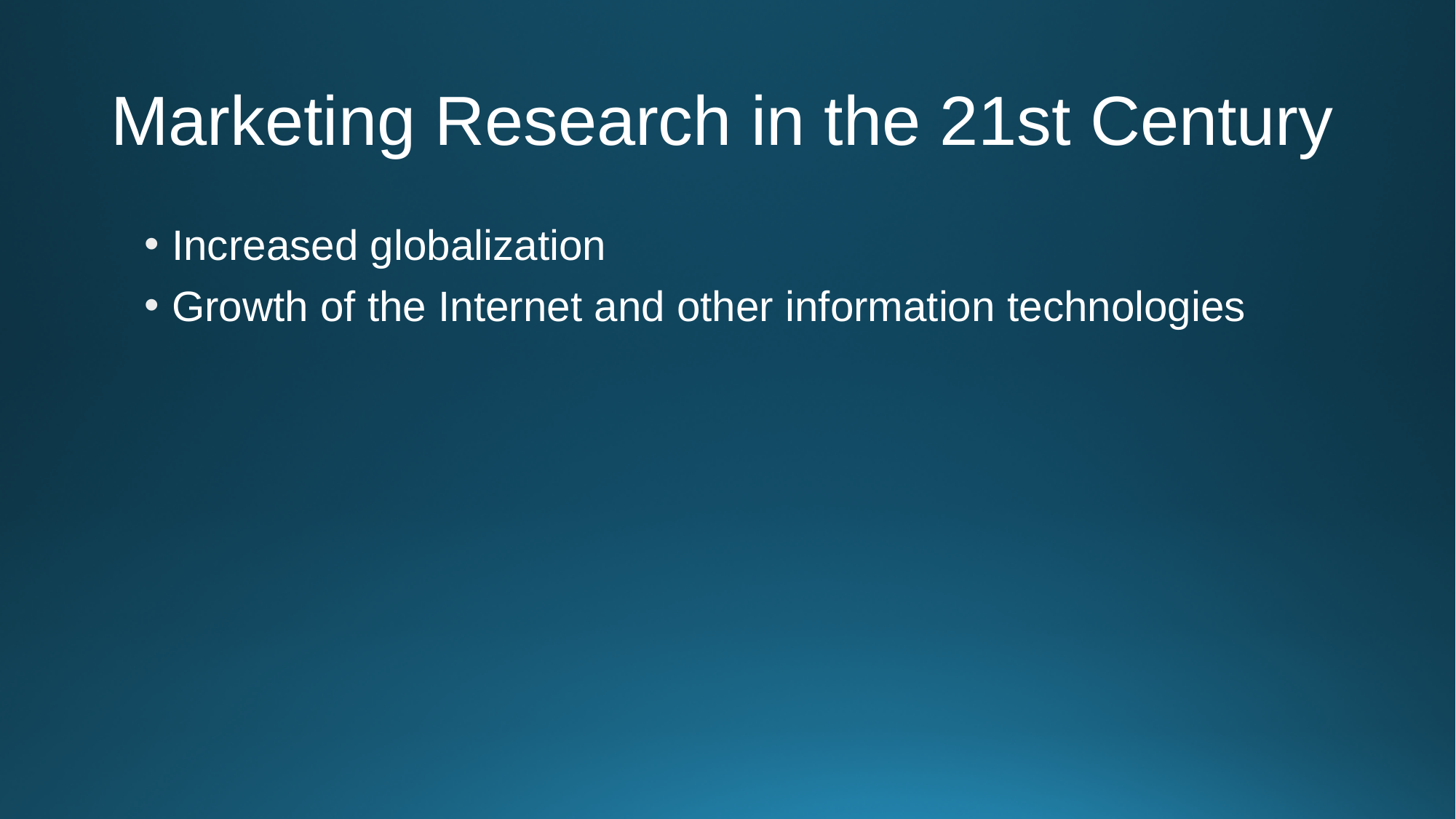

# Marketing Research in the 21st Century
Increased globalization
Growth of the Internet and other information technologies